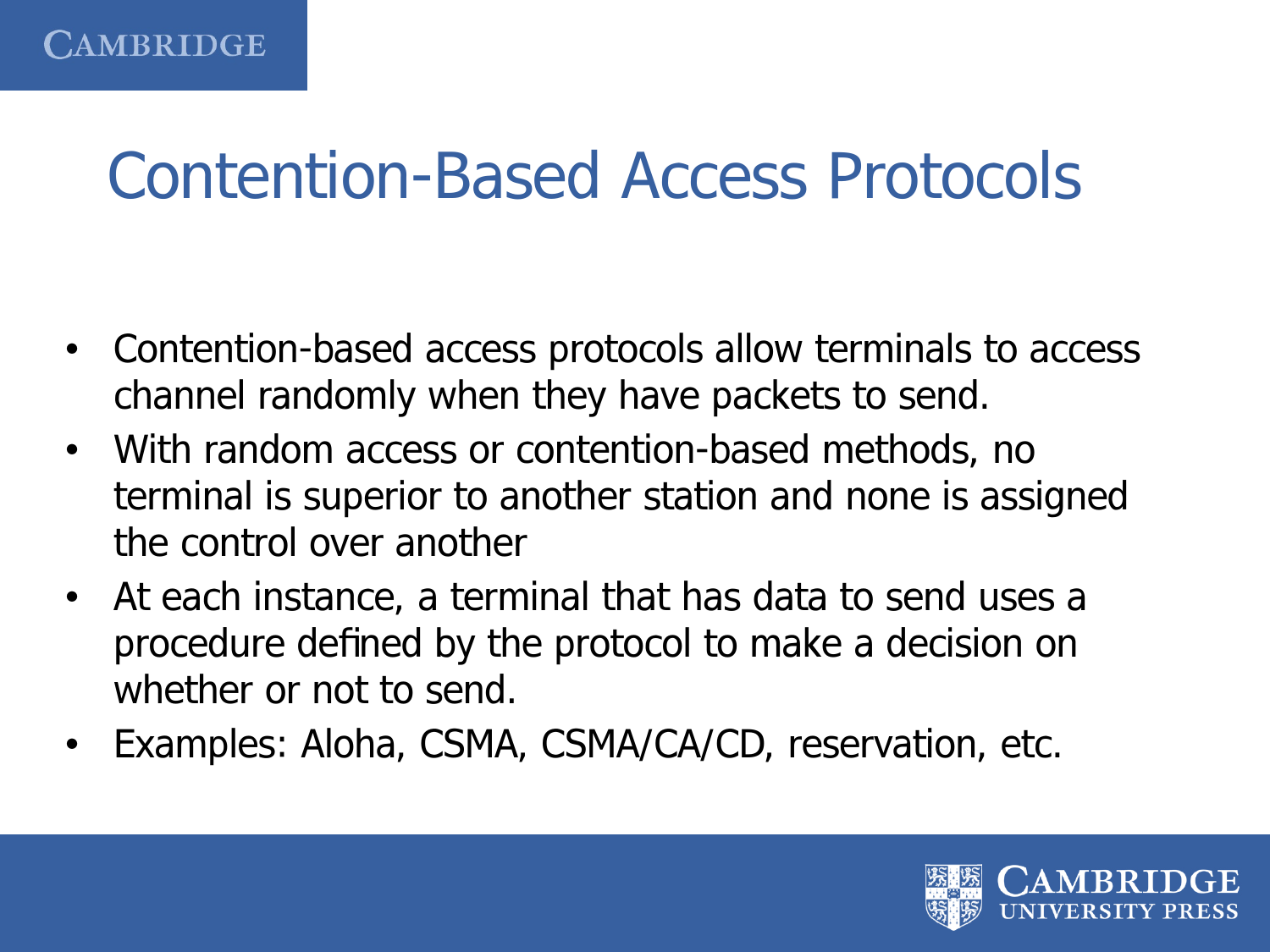

# Contention-Based Access Protocols
Contention-based access protocols allow terminals to access channel randomly when they have packets to send.
With random access or contention-based methods, no terminal is superior to another station and none is assigned the control over another
At each instance, a terminal that has data to send uses a procedure defined by the protocol to make a decision on whether or not to send.
Examples: Aloha, CSMA, CSMA/CA/CD, reservation, etc.